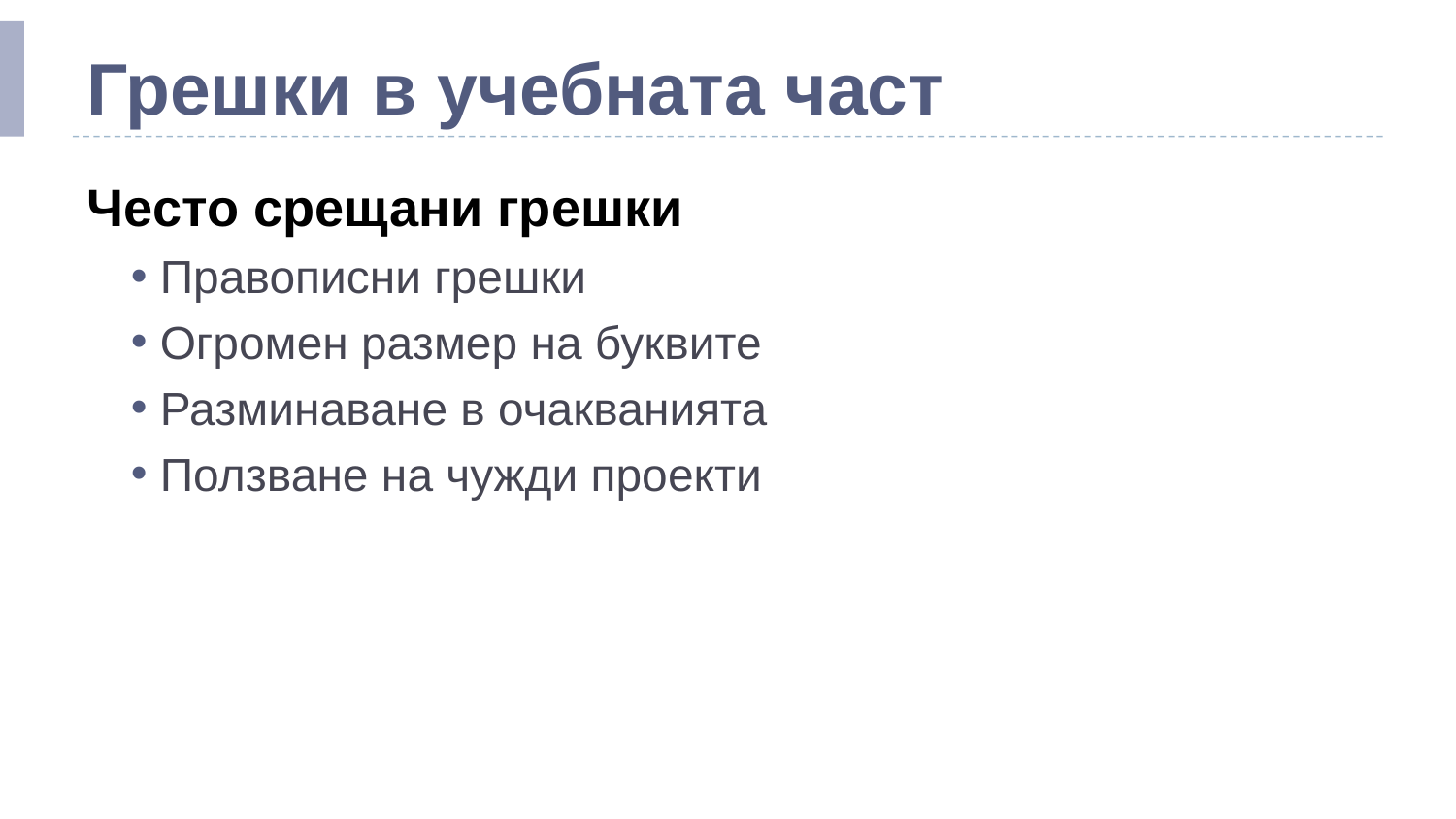

# Грешки в учебната част
Често срещани грешки
Правописни грешки
Огромен размер на буквите
Разминаване в очакванията
Ползване на чужди проекти